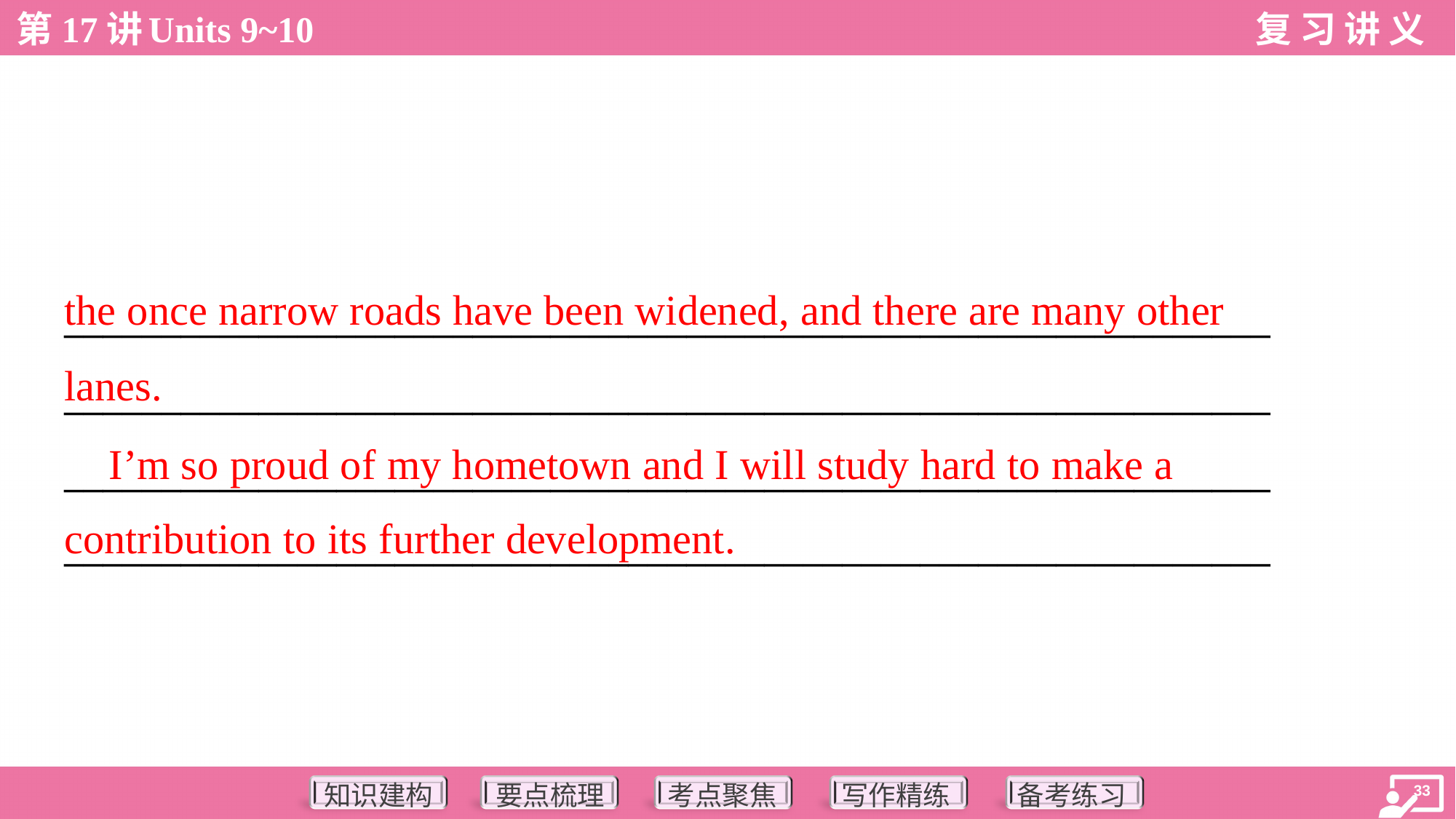

the once narrow roads have been widened, and there are many other
lanes.
______________________________________________________________
______________________________________________________________
______________________________________________________________
______________________________________________________________
    I’m so proud of my hometown and I will study hard to make a
contribution to its further development.